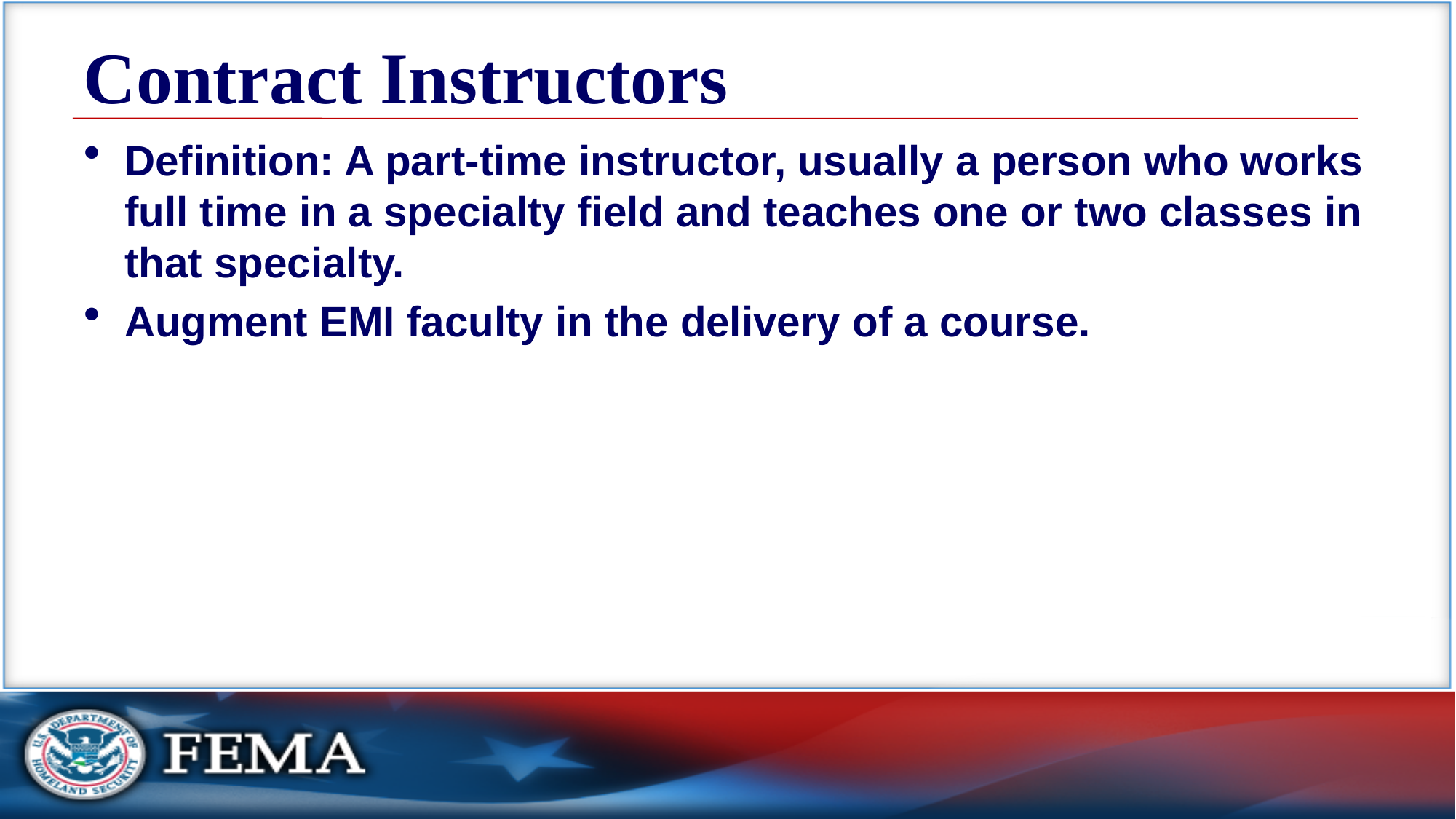

# Contract Instructors
Definition: A part-time instructor, usually a person who works full time in a specialty field and teaches one or two classes in that specialty.
Augment EMI faculty in the delivery of a course.